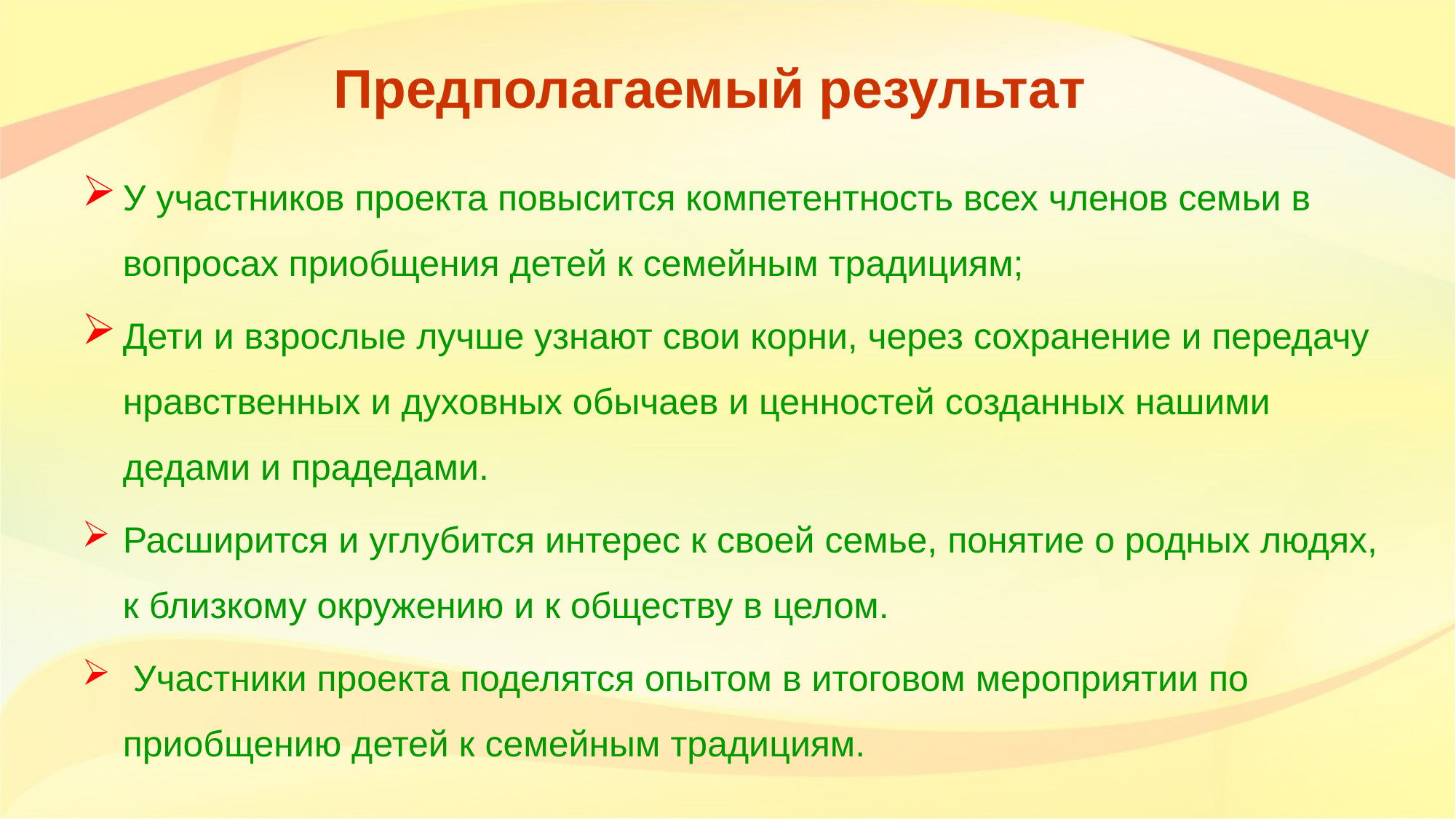

# Предполагаемый результат
У участников проекта повысится компетентность всех членов семьи в вопросах приобщения детей к семейным традициям;
Дети и взрослые лучше узнают свои корни, через сохранение и передачу нравственных и духовных обычаев и ценностей созданных нашими дедами и прадедами.
Расширится и углубится интерес к своей семье, понятие о родных людях, к близкому окружению и к обществу в целом.
 Участники проекта поделятся опытом в итоговом мероприятии по приобщению детей к семейным традициям.